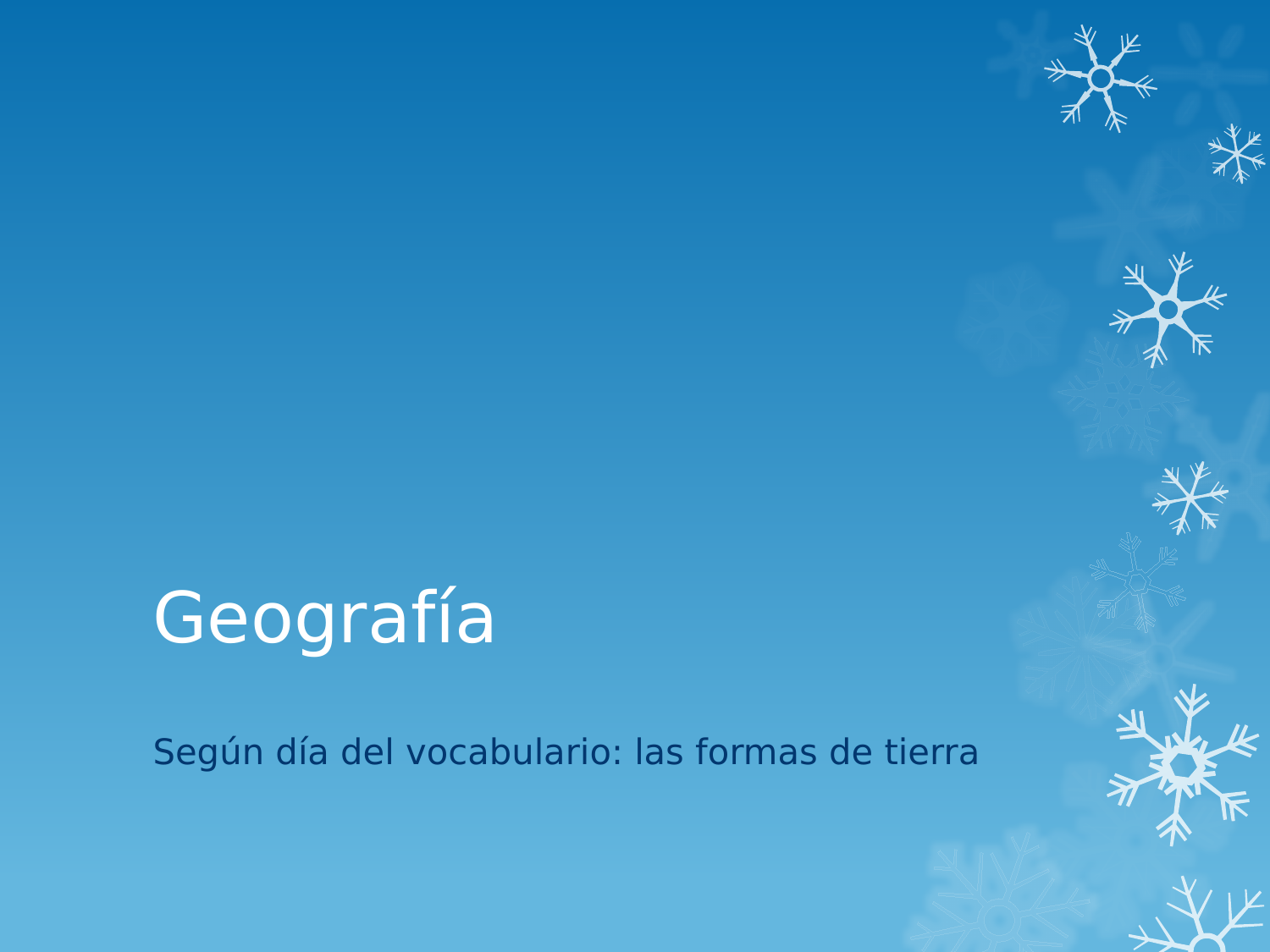

# Geografía

Según día del vocabulario: las formas de tierra